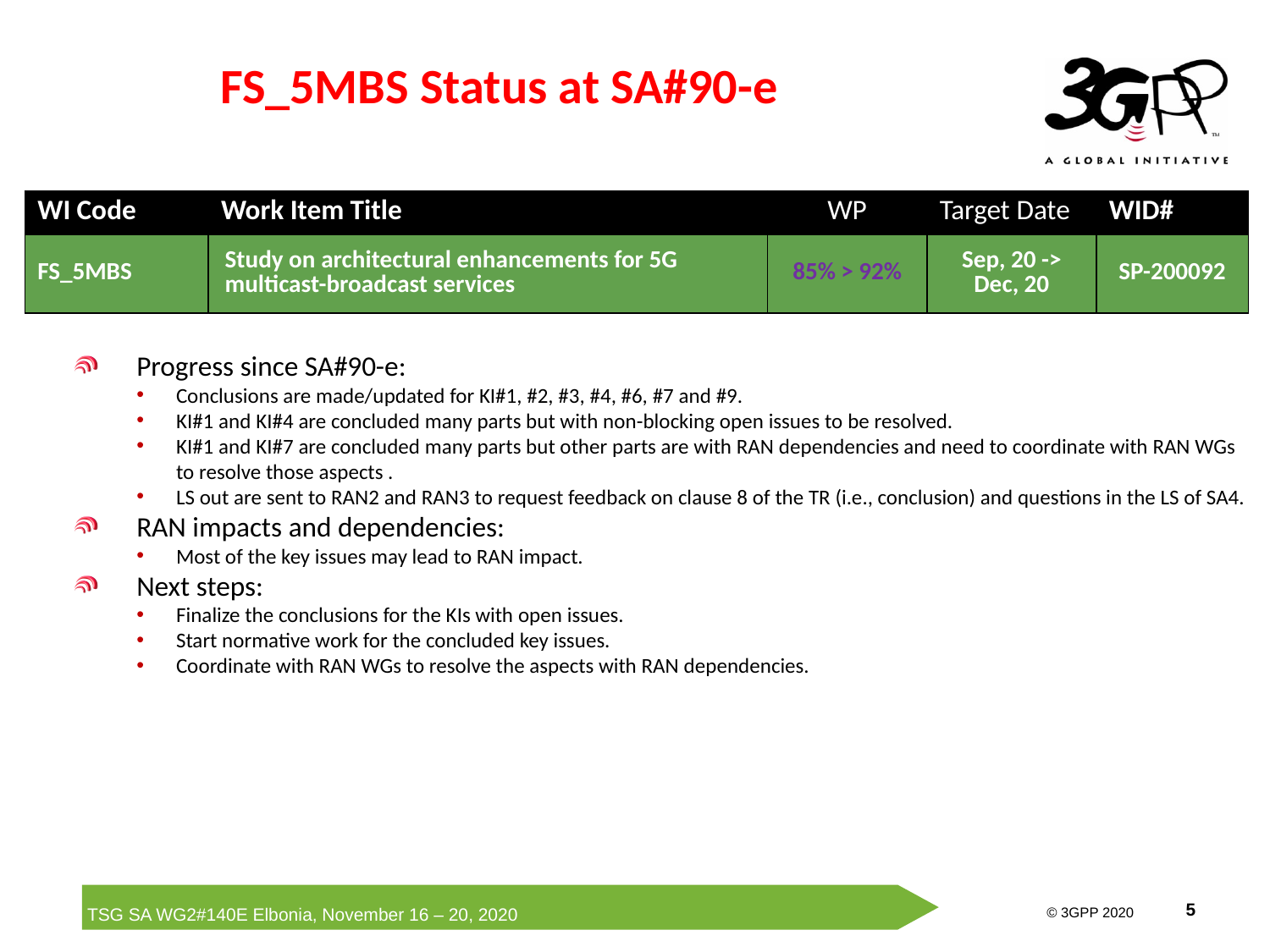

# FS_5MBS Status at SA#90-e
| WI Code | Work Item Title | WP | Target Date | WID# |
| --- | --- | --- | --- | --- |
| FS\_5MBS | Study on architectural enhancements for 5G multicast-broadcast services | 85% > 92% | Sep, 20 -> Dec, 20 | SP-200092 |
Progress since SA#90-e:
Conclusions are made/updated for KI#1, #2, #3, #4, #6, #7 and #9.
KI#1 and KI#4 are concluded many parts but with non-blocking open issues to be resolved.
KI#1 and KI#7 are concluded many parts but other parts are with RAN dependencies and need to coordinate with RAN WGs to resolve those aspects .
LS out are sent to RAN2 and RAN3 to request feedback on clause 8 of the TR (i.e., conclusion) and questions in the LS of SA4.
RAN impacts and dependencies:
Most of the key issues may lead to RAN impact.
Next steps:
Finalize the conclusions for the KIs with open issues.
Start normative work for the concluded key issues.
Coordinate with RAN WGs to resolve the aspects with RAN dependencies.